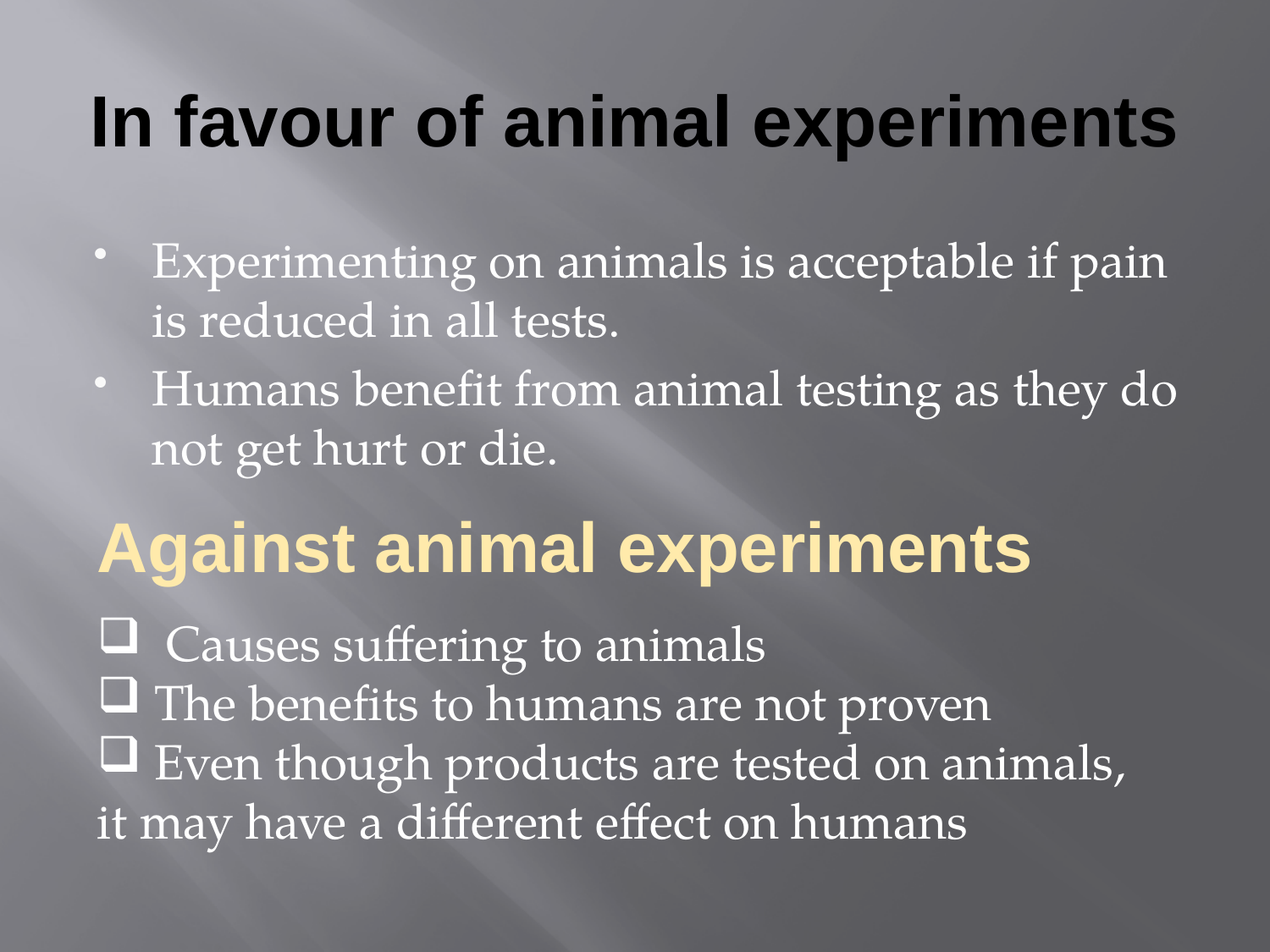

# In favour of animal experiments
Experimenting on animals is acceptable if pain is reduced in all tests.
Humans benefit from animal testing as they do not get hurt or die.
Against animal experiments
  Causes suffering to animals
 The benefits to humans are not proven
 Even though products are tested on animals, it may have a different effect on humans